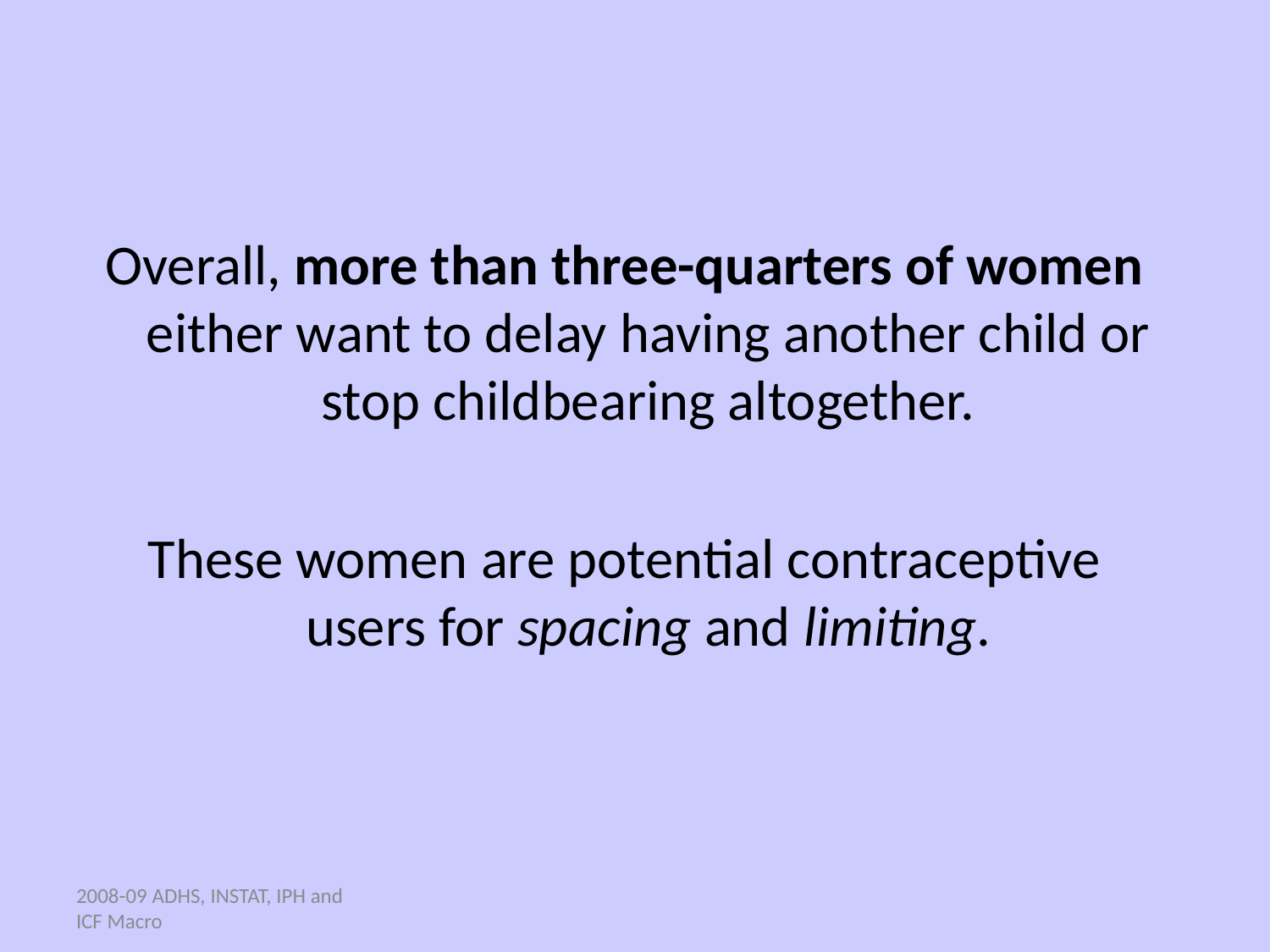

Overall, more than three-quarters of women either want to delay having another child or stop childbearing altogether.

These women are potential contraceptive users for spacing and limiting.
2008-09 ADHS, INSTAT, IPH and ICF Macro